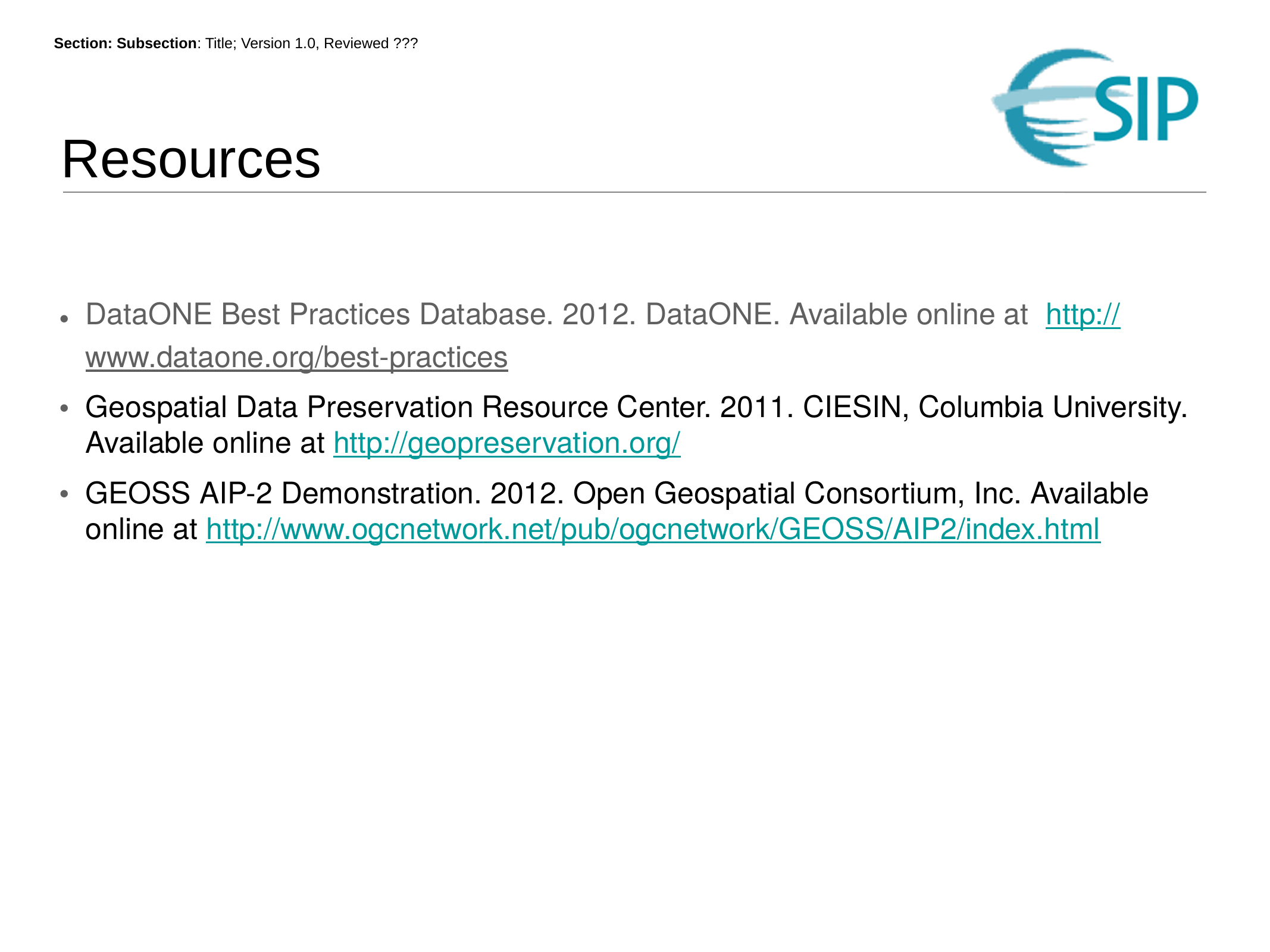

# Resources
DataONE Best Practices Database. 2012. DataONE. Available online at  http://www.dataone.org/best-practices
Geospatial Data Preservation Resource Center. 2011. CIESIN, Columbia University. Available online at http://geopreservation.org/
GEOSS AIP-2 Demonstration. 2012. Open Geospatial Consortium, Inc. Available online at http://www.ogcnetwork.net/pub/ogcnetwork/GEOSS/AIP2/index.html